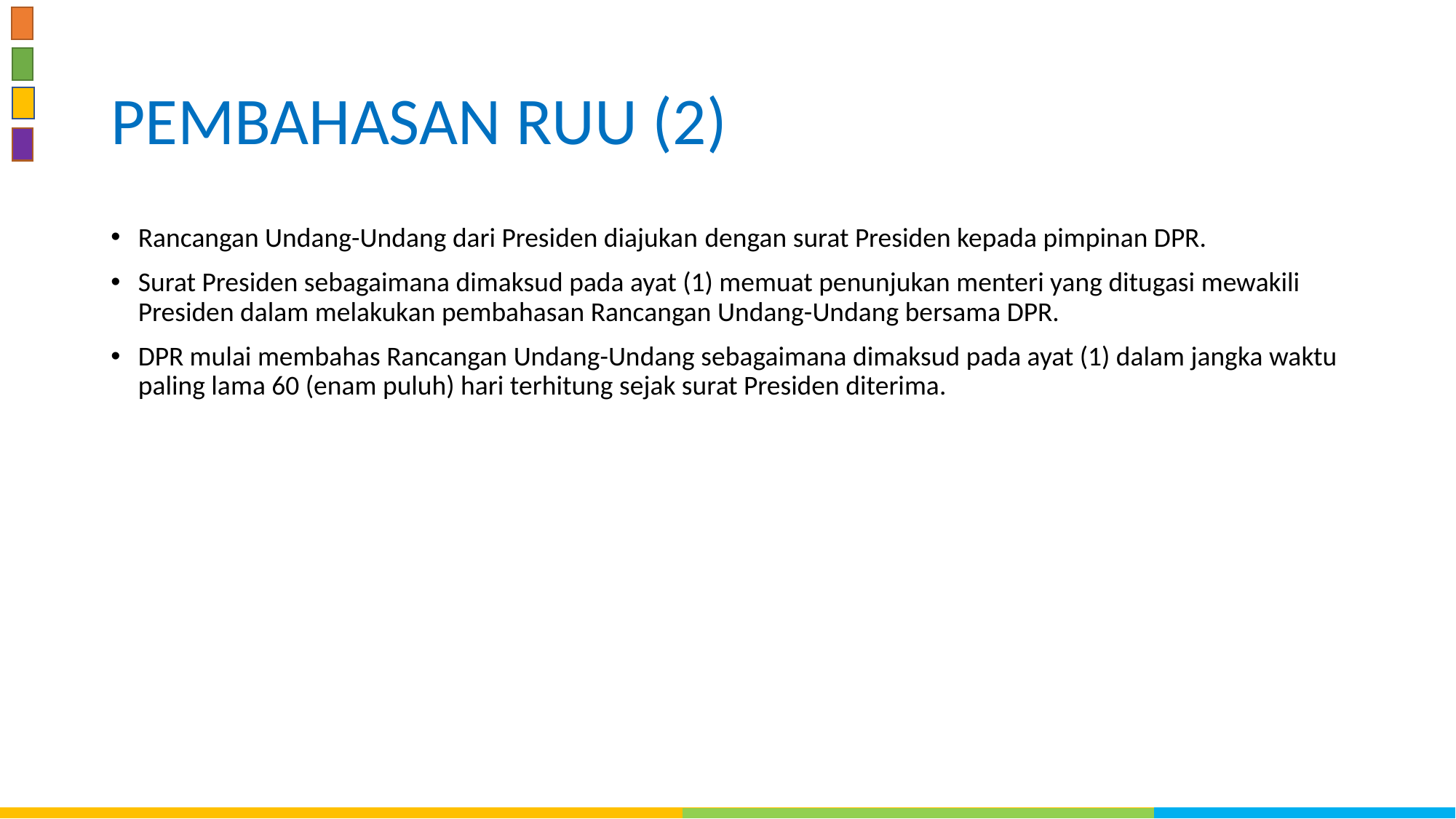

# PEMBAHASAN RUU (2)

Rancangan Undang-Undang dari Presiden diajukan dengan surat Presiden kepada pimpinan DPR.
Surat Presiden sebagaimana dimaksud pada ayat (1) memuat penunjukan menteri yang ditugasi mewakili Presiden dalam melakukan pembahasan Rancangan Undang-Undang bersama DPR.
DPR mulai membahas Rancangan Undang-Undang sebagaimana dimaksud pada ayat (1) dalam jangka waktu paling lama 60 (enam puluh) hari terhitung sejak surat Presiden diterima.